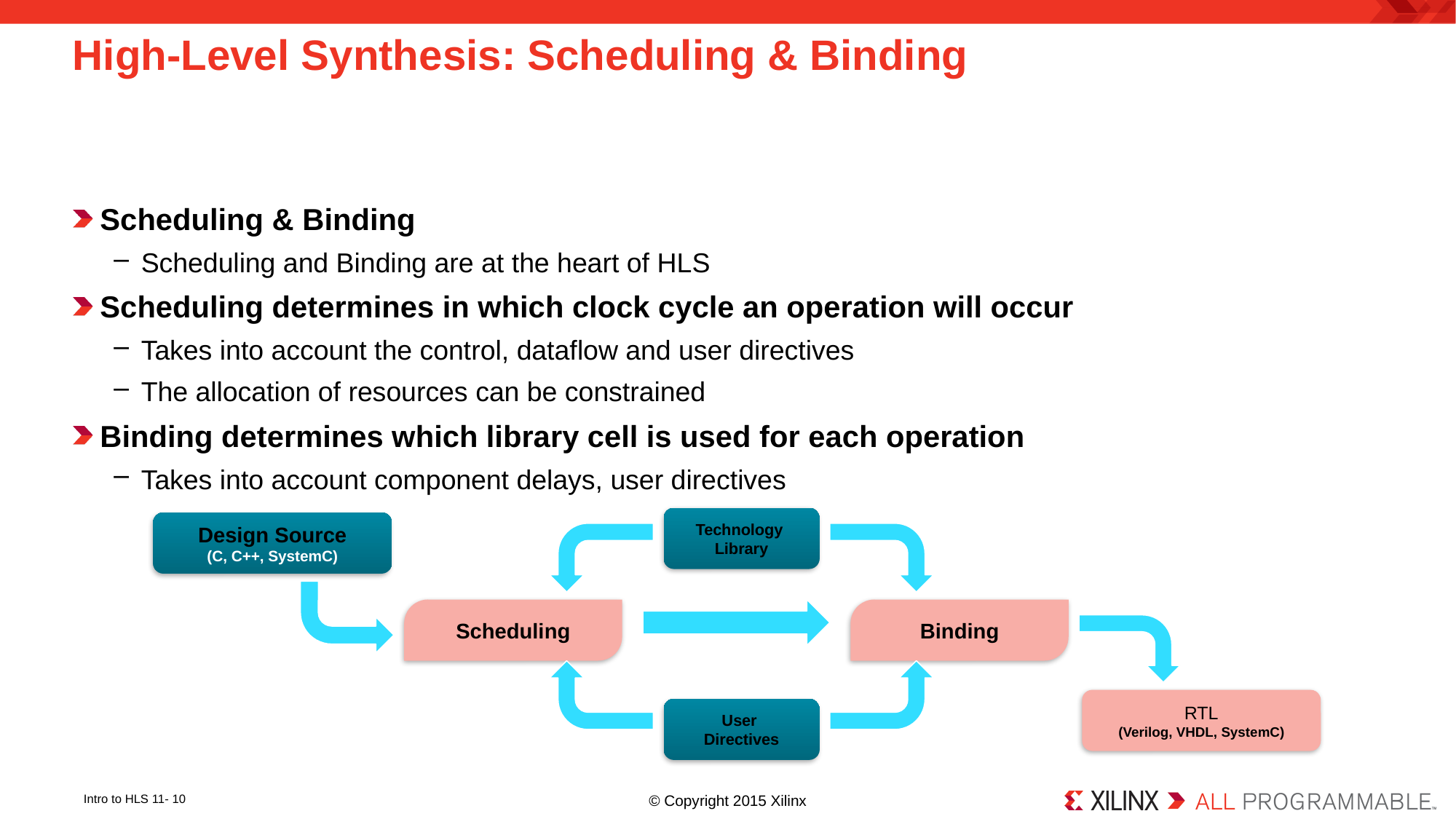

# High-Level Synthesis: Scheduling & Binding
Scheduling & Binding
Scheduling and Binding are at the heart of HLS
Scheduling determines in which clock cycle an operation will occur
Takes into account the control, dataflow and user directives
The allocation of resources can be constrained
Binding determines which library cell is used for each operation
Takes into account component delays, user directives

Technology
Library
Design Source
(C, C++, SystemC)

Scheduling
Binding

RTL
(Verilog, VHDL, SystemC)
User
Directives
Intro to HLS 11- 10
© Copyright 2015 Xilinx